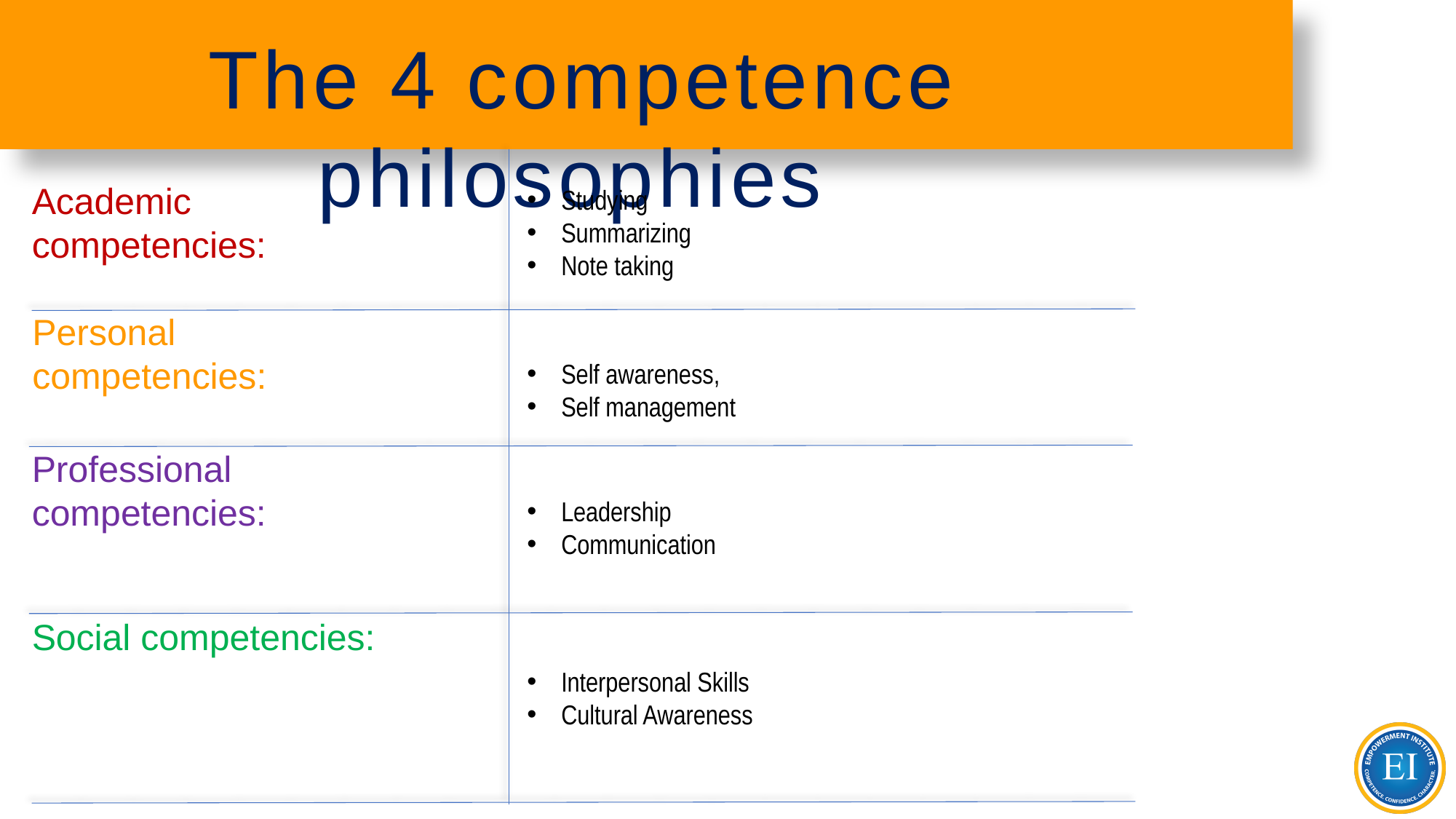

The 4 competence philosophies
Academic competencies:
Studying
Summarizing
Note taking
Personal competencies:
Self awareness,
Self management
Professional competencies:
Leadership
Communication
Social competencies:
Interpersonal Skills
Cultural Awareness